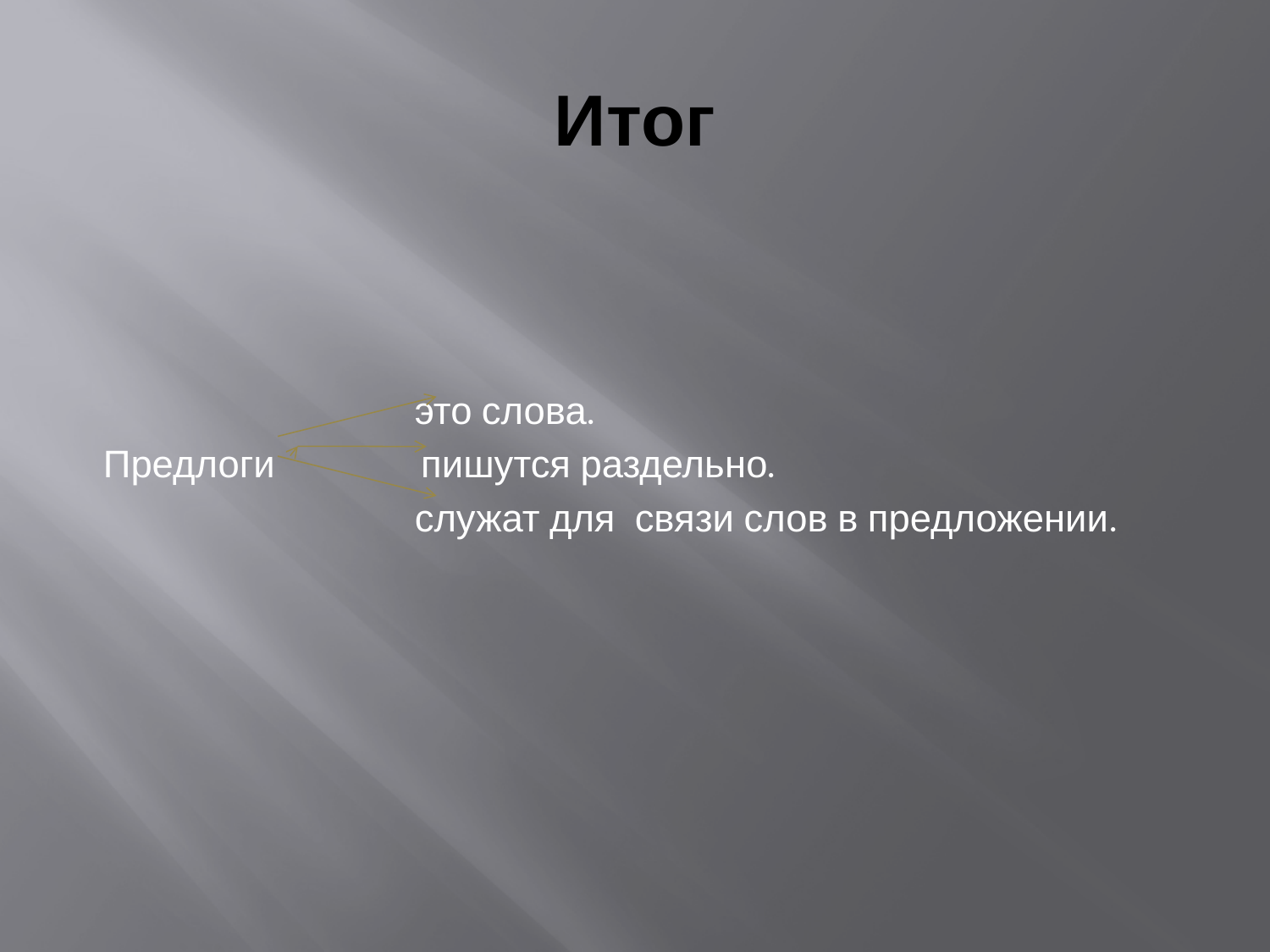

# Итог

                                 это слова.
 Предлоги               пишутся раздельно.
                                 служат для  связи слов в предложении.